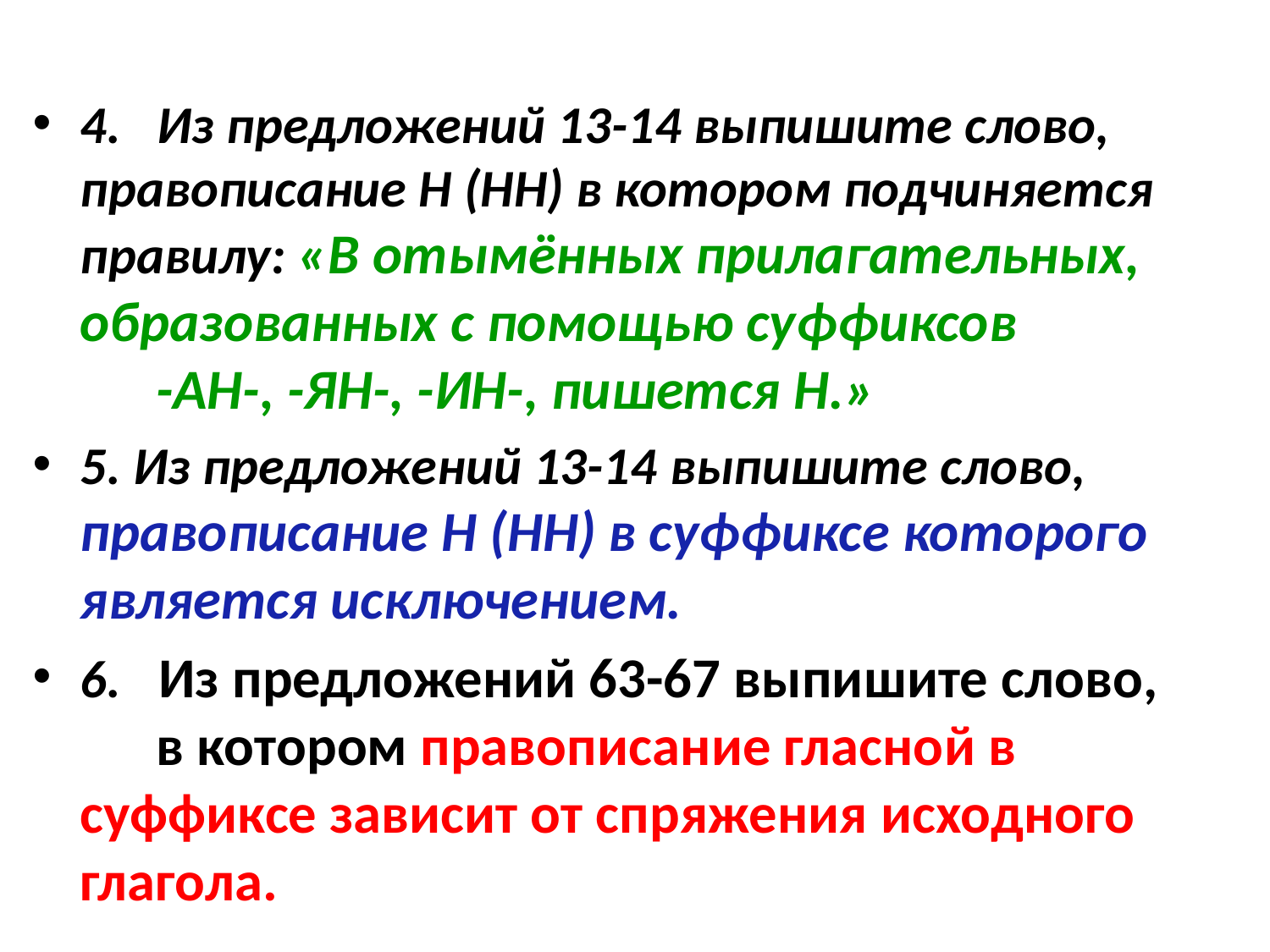

4.   Из предложений 13-14 выпишите слово, правописание Н (НН) в котором подчиняется правилу: «В отымённых прилагательных, образованных с помощью суффиксов                        -АН-, -ЯН-, -ИН-, пишется Н.»
5. Из предложений 13-14 выпишите слово, правописание Н (НН) в суффиксе которого является исключением.
6.   Из предложений 63-67 выпишите слово,             в котором правописание гласной в суффиксе зависит от спряжения исходного глагола.
#